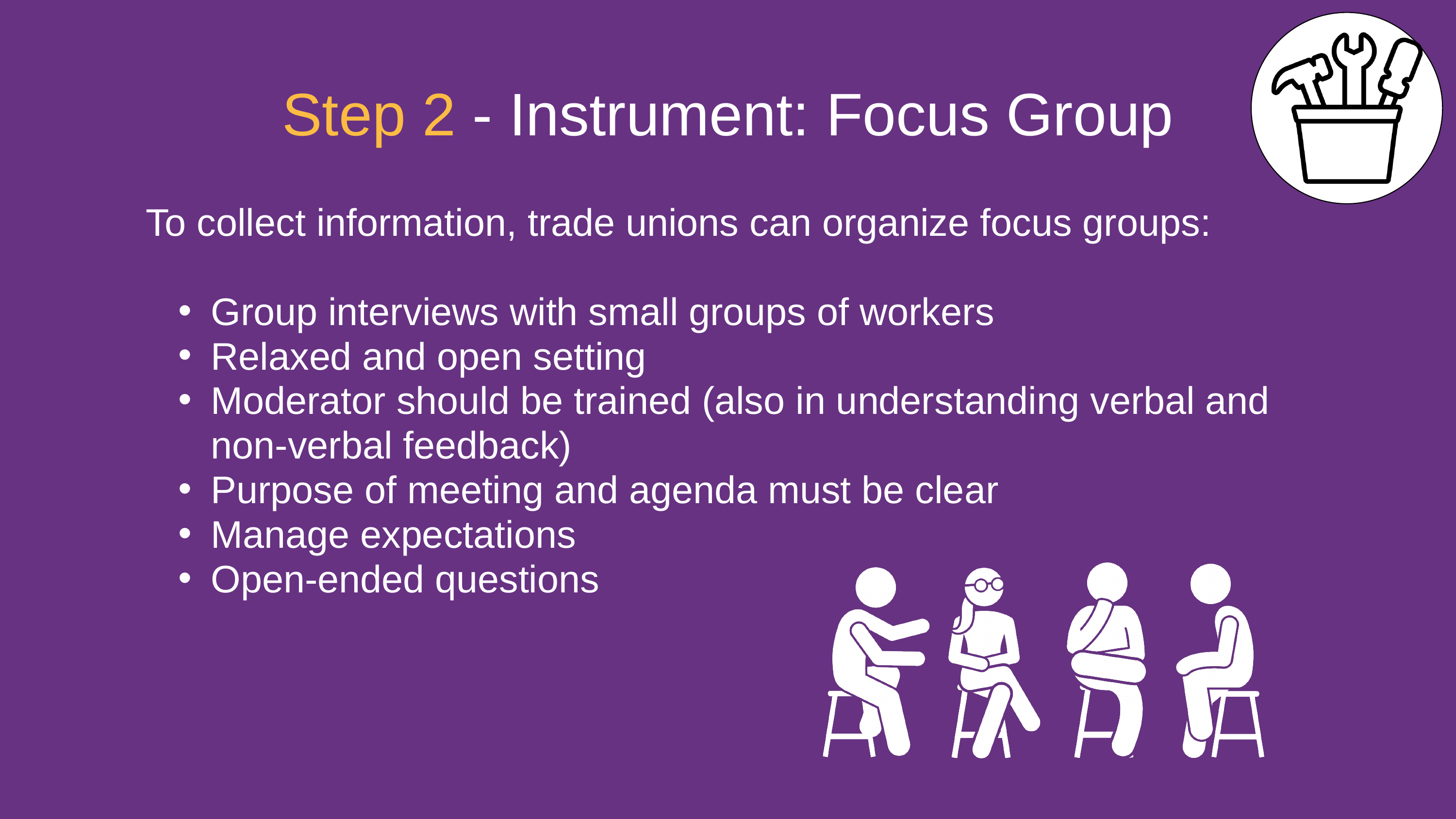

Step 2 - Instrument: Focus Group
To collect information, trade unions can organize focus groups:

Group interviews with small groups of workers
Relaxed and open setting
Moderator should be trained (also in understanding verbal and non-verbal feedback)
Purpose of meeting and agenda must be clear
Manage expectations
Open-ended questions